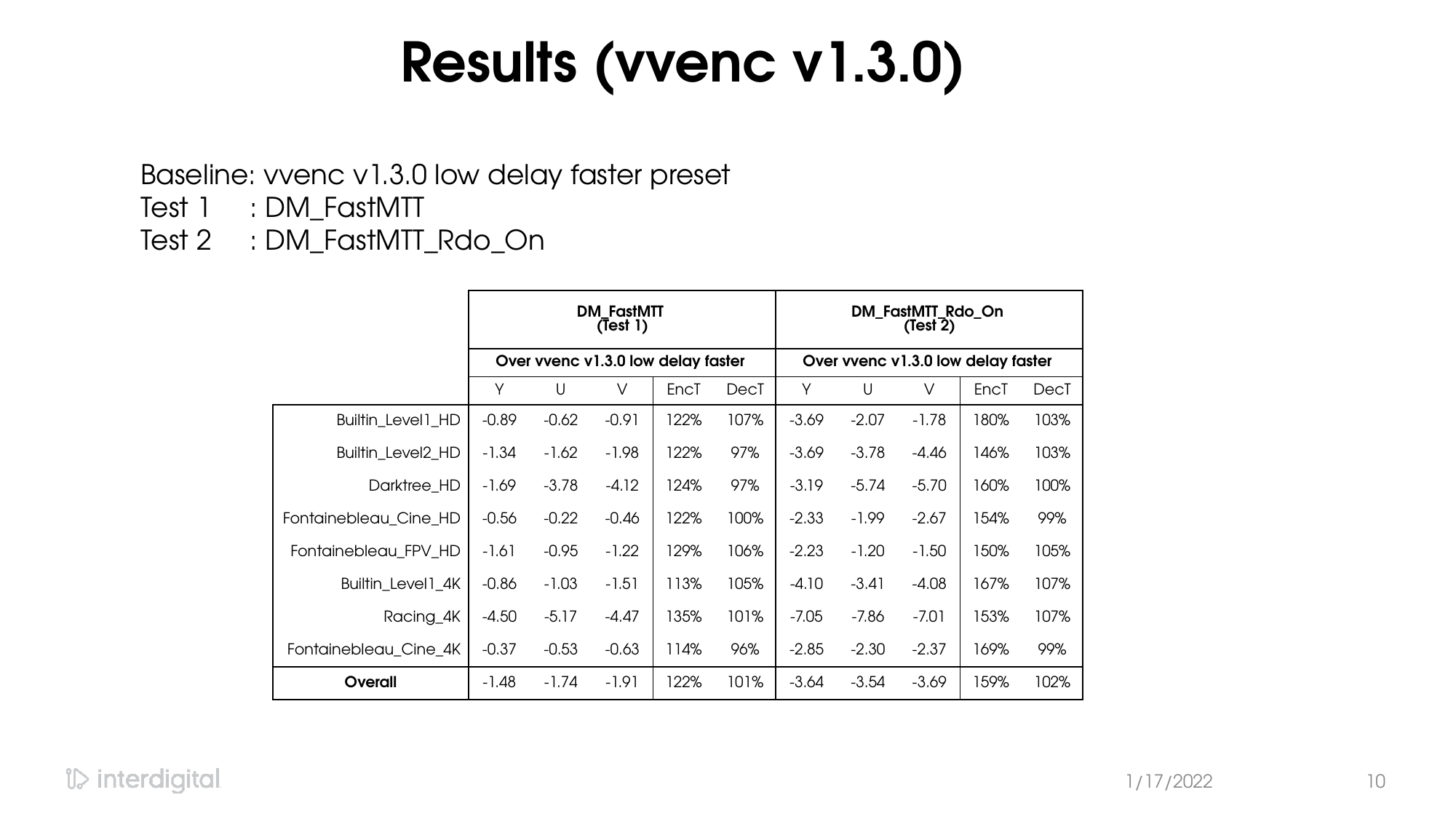

# Results (vvenc v1.3.0)

Baseline: vvenc v1.3.0 low delay faster preset
Test 1     : DM_FastMTT
Test 2     : DM_FastMTT_Rdo_On
|  | DM\_FastMTT (Test 1) |  |  |  |  | DM\_FastMTT\_Rdo\_On (Test 2) |  |  |  |  |
| --- | --- | --- | --- | --- | --- | --- | --- | --- | --- | --- |
|  | Over vvenc v1.3.0 low delay faster |  |  |  |  | Over vvenc v1.3.0 low delay faster |  |  |  |  |
|  | Y | U | V | EncT | DecT | Y | U | V | EncT | DecT |
| Builtin\_Level1\_HD | -0.89 | -0.62 | -0.91 | 122% | 107% | -3.69 | -2.07 | -1.78 | 180% | 103% |
| Builtin\_Level2\_HD | -1.34 | -1.62 | -1.98 | 122% | 97% | -3.69 | -3.78 | -4.46 | 146% | 103% |
| Darktree\_HD | -1.69 | -3.78 | -4.12 | 124% | 97% | -3.19 | -5.74 | -5.70 | 160% | 100% |
| Fontainebleau\_Cine\_HD | -0.56 | -0.22 | -0.46 | 122% | 100% | -2.33 | -1.99 | -2.67 | 154% | 99% |
| Fontainebleau\_FPV\_HD | -1.61 | -0.95 | -1.22 | 129% | 106% | -2.23 | -1.20 | -1.50 | 150% | 105% |
| Builtin\_Level1\_4K | -0.86 | -1.03 | -1.51 | 113% | 105% | -4.10 | -3.41 | -4.08 | 167% | 107% |
| Racing\_4K | -4.50 | -5.17 | -4.47 | 135% | 101% | -7.05 | -7.86 | -7.01 | 153% | 107% |
| Fontainebleau\_Cine\_4K | -0.37 | -0.53 | -0.63 | 114% | 96% | -2.85 | -2.30 | -2.37 | 169% | 99% |
| Overall | -1.48 | -1.74 | -1.91 | 122% | 101% | -3.64 | -3.54 | -3.69 | 159% | 102% |
1/17/2022
10